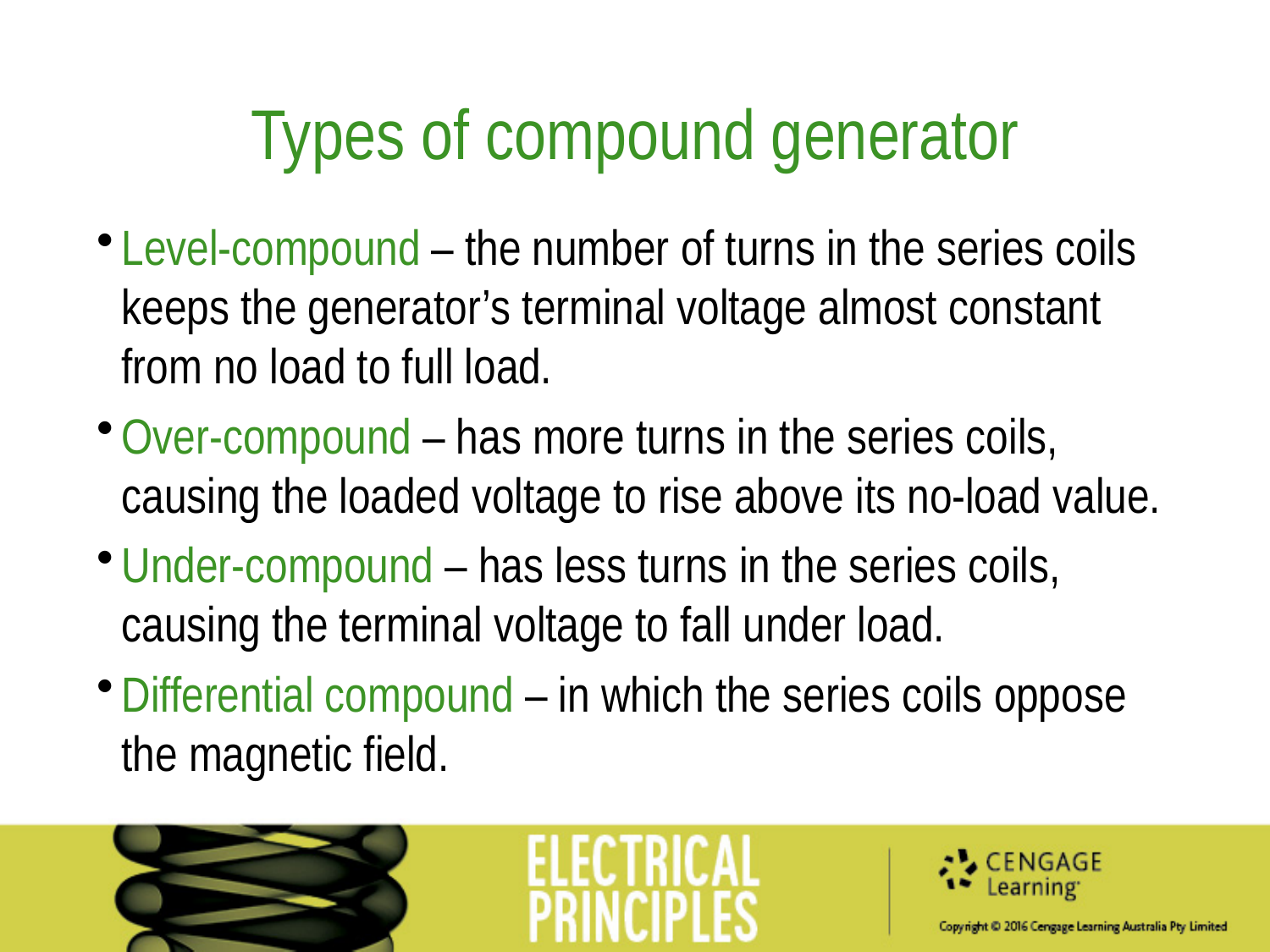

Types of compound generator

Level-compound – the number of turns in the series coils keeps the generator’s terminal voltage almost constant from no load to full load.
Over-compound – has more turns in the series coils, causing the loaded voltage to rise above its no-load value.
Under-compound – has less turns in the series coils, causing the terminal voltage to fall under load.
Differential compound – in which the series coils oppose the magnetic field.